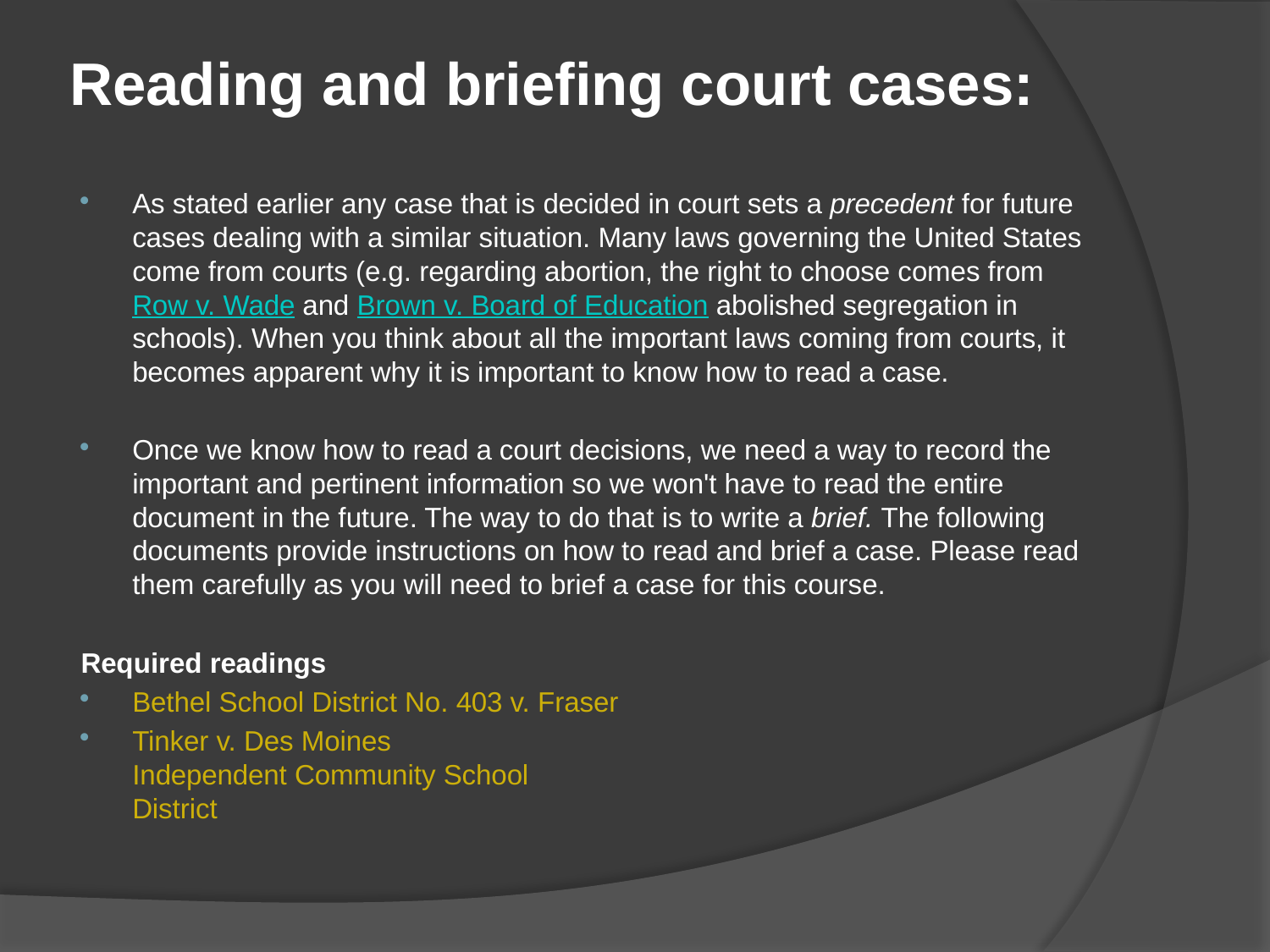

# Reading and briefing court cases:
As stated earlier any case that is decided in court sets a precedent for future cases dealing with a similar situation. Many laws governing the United States come from courts (e.g. regarding abortion, the right to choose comes from Row v. Wade and Brown v. Board of Education abolished segregation in schools). When you think about all the important laws coming from courts, it becomes apparent why it is important to know how to read a case.

Once we know how to read a court decisions, we need a way to record the important and pertinent information so we won't have to read the entire document in the future. The way to do that is to write a brief. The following documents provide instructions on how to read and brief a case. Please read them carefully as you will need to brief a case for this course.

Required readings
Bethel School District No. 403 v. Fraser
Tinker v. Des Moines
Independent Community School
District